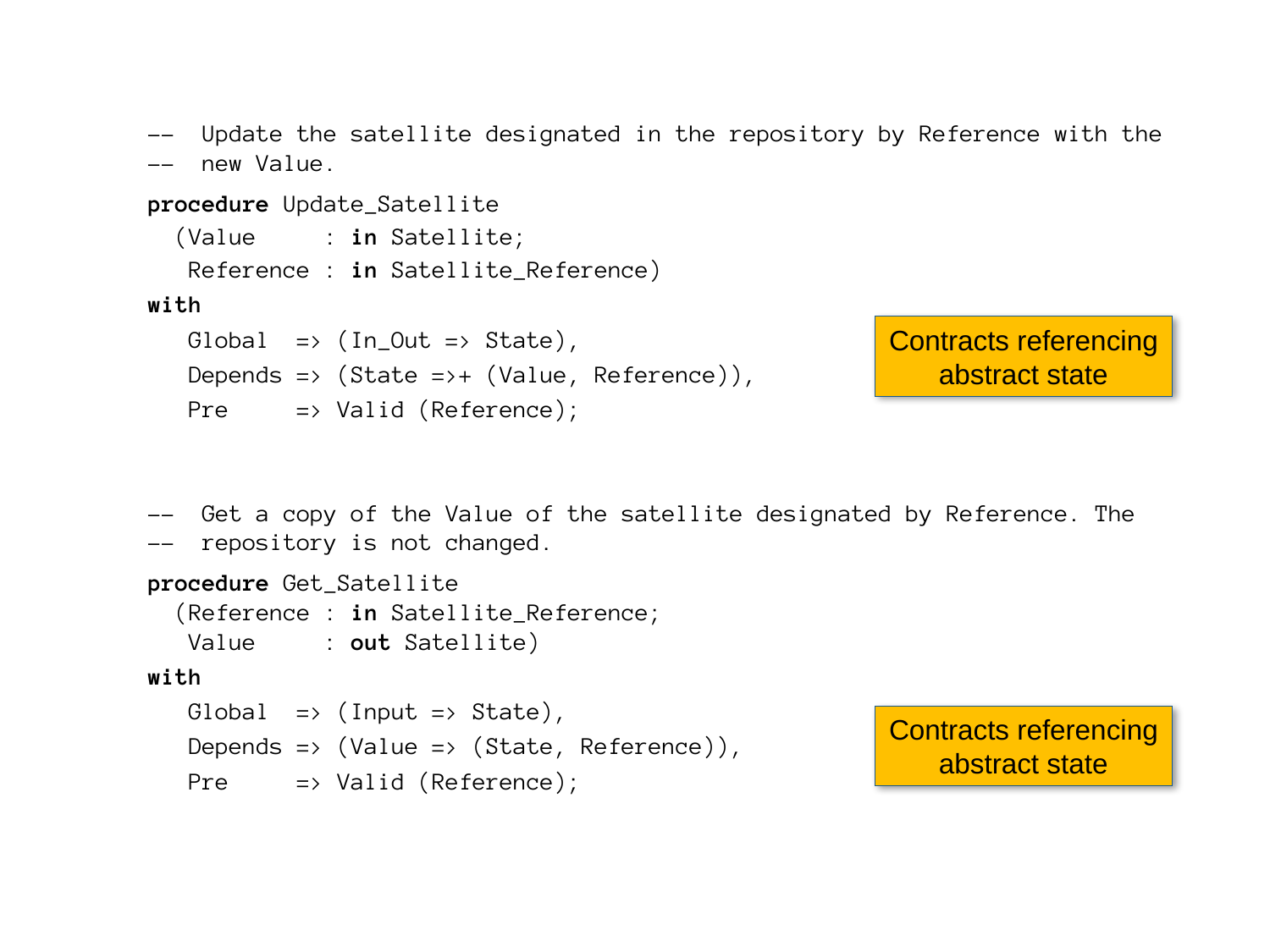

--  Update the satellite designated in the repository by Reference with the
   --  new Value.
   procedure Update_Satellite
     (Value     : in Satellite;
      Reference : in Satellite_Reference)
   with
      Global  => (In_Out => State),
      Depends => (State =>+ (Value, Reference)),
      Pre     => Valid (Reference);
   --  Get a copy of the Value of the satellite designated by Reference. The
   --  repository is not changed.
   procedure Get_Satellite
     (Reference : in Satellite_Reference;
      Value     : out Satellite)
   with
      Global  => (Input => State),
      Depends => (Value => (State, Reference)),
      Pre     => Valid (Reference);
Contracts referencing abstract state
Contracts referencing abstract state